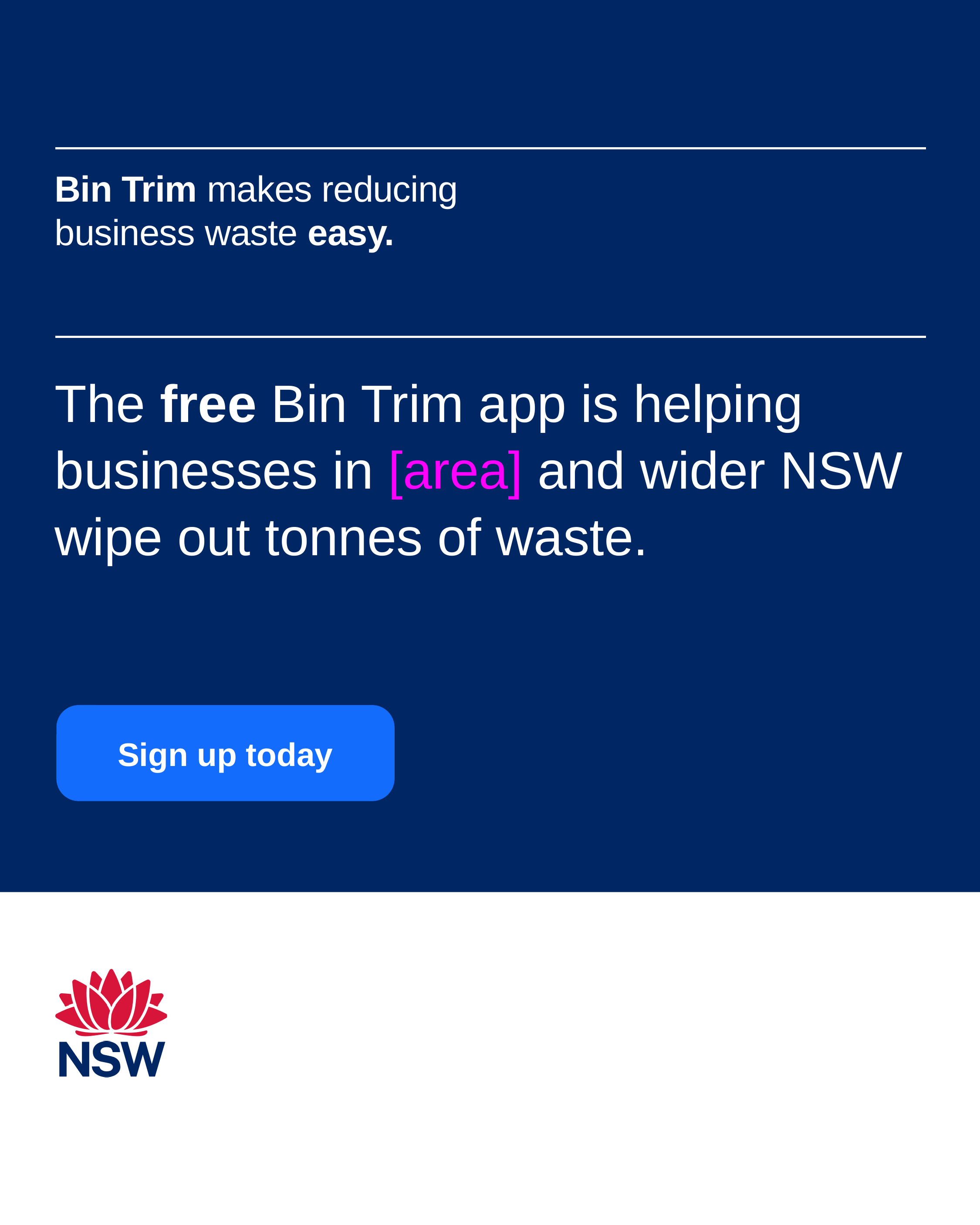

The free Bin Trim app is helping businesses in [area] and wider NSW wipe out tonnes of waste.

Sign up today